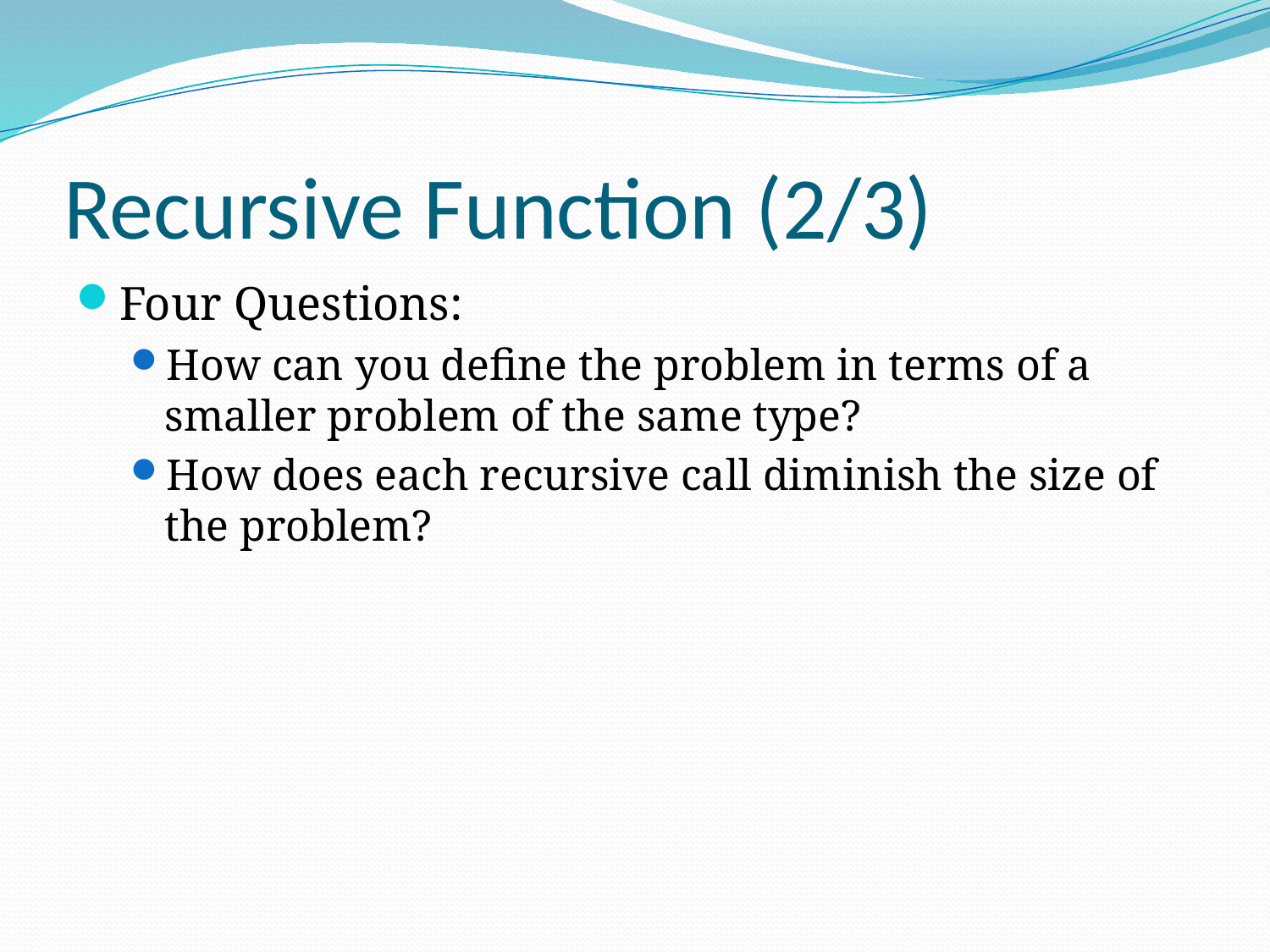

# Recursive Function (2/3)
Four Questions:
How can you define the problem in terms of a smaller problem of the same type?
How does each recursive call diminish the size of the problem?